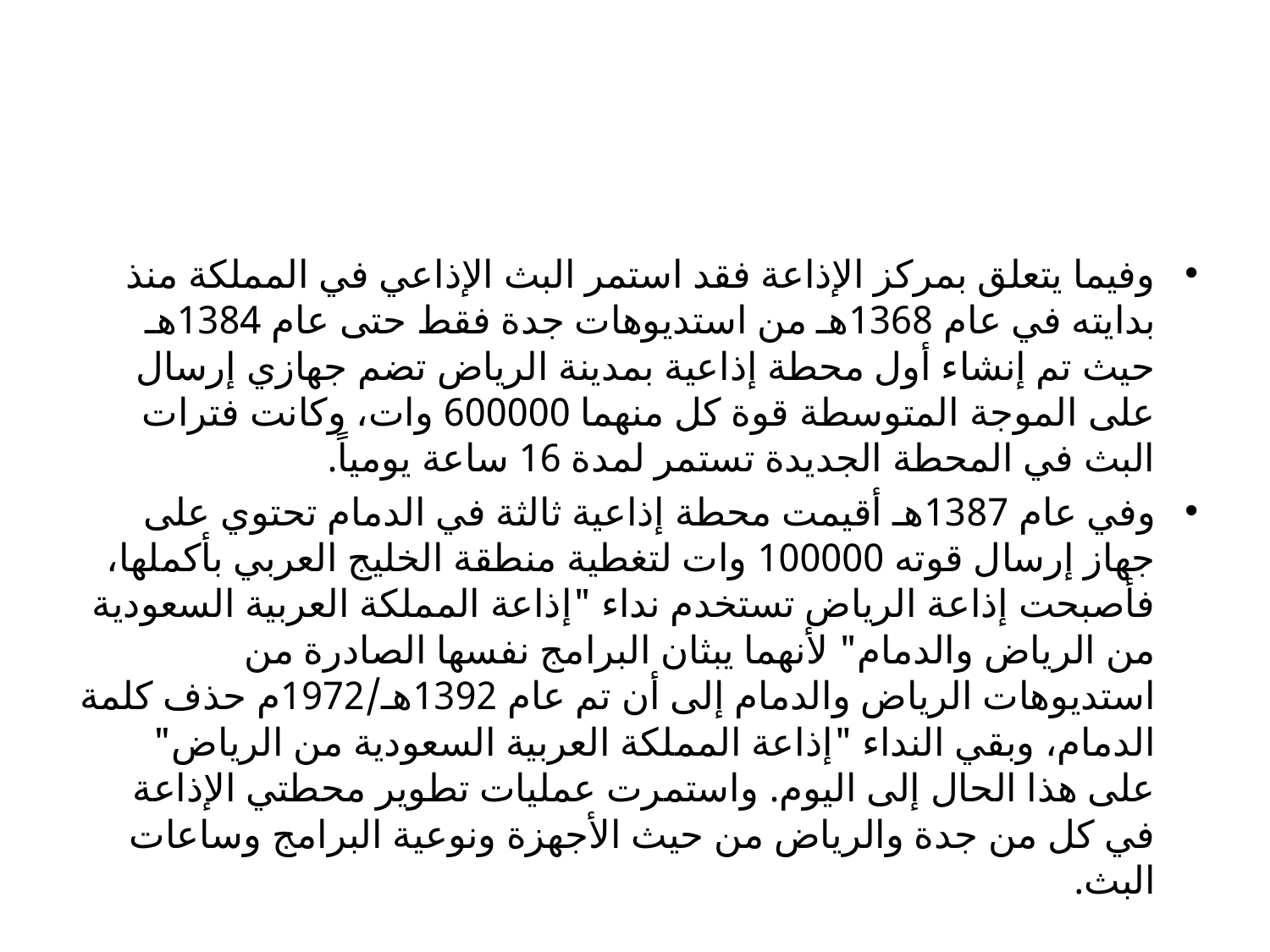

#
وفيما يتعلق بمركز الإذاعة فقد استمر البث الإذاعي في المملكة منذ بدايته في عام 1368هـ من استديوهات جدة فقط حتى عام 1384هـ حيث تم إنشاء أول محطة إذاعية بمدينة الرياض تضم جهازي إرسال على الموجة المتوسطة قوة كل منهما 600000 وات، وكانت فترات البث في المحطة الجديدة تستمر لمدة 16 ساعة يومياً.
وفي عام 1387هـ أقيمت محطة إذاعية ثالثة في الدمام تحتوي على جهاز إرسال قوته 100000 وات لتغطية منطقة الخليج العربي بأكملها، فأصبحت إذاعة الرياض تستخدم نداء "إذاعة المملكة العربية السعودية من الرياض والدمام" لأنهما يبثان البرامج نفسها الصادرة من استديوهات الرياض والدمام إلى أن تم عام 1392هـ/1972م حذف كلمة الدمام، وبقي النداء "إذاعة المملكة العربية السعودية من الرياض" على هذا الحال إلى اليوم. واستمرت عمليات تطوير محطتي الإذاعة في كل من جدة والرياض من حيث الأجهزة ونوعية البرامج وساعات البث.